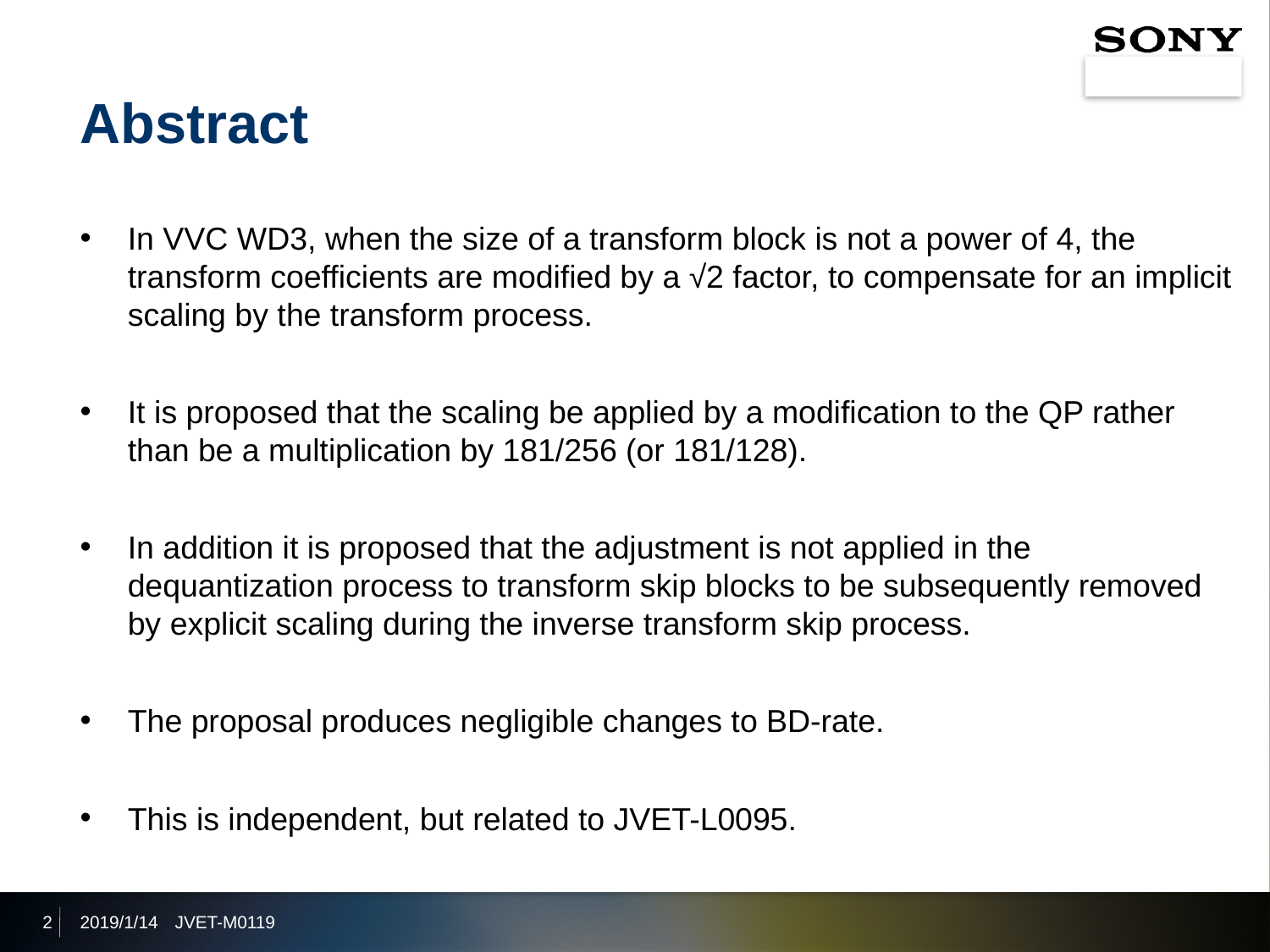

# Abstract

In VVC WD3, when the size of a transform block is not a power of 4, the transform coefficients are modified by a √2 factor, to compensate for an implicit scaling by the transform process.

It is proposed that the scaling be applied by a modification to the QP rather than be a multiplication by 181/256 (or 181/128).

In addition it is proposed that the adjustment is not applied in the dequantization process to transform skip blocks to be subsequently removed by explicit scaling during the inverse transform skip process.

The proposal produces negligible changes to BD-rate.

This is independent, but related to JVET-L0095.

2
2019/1/14
JVET-M0119